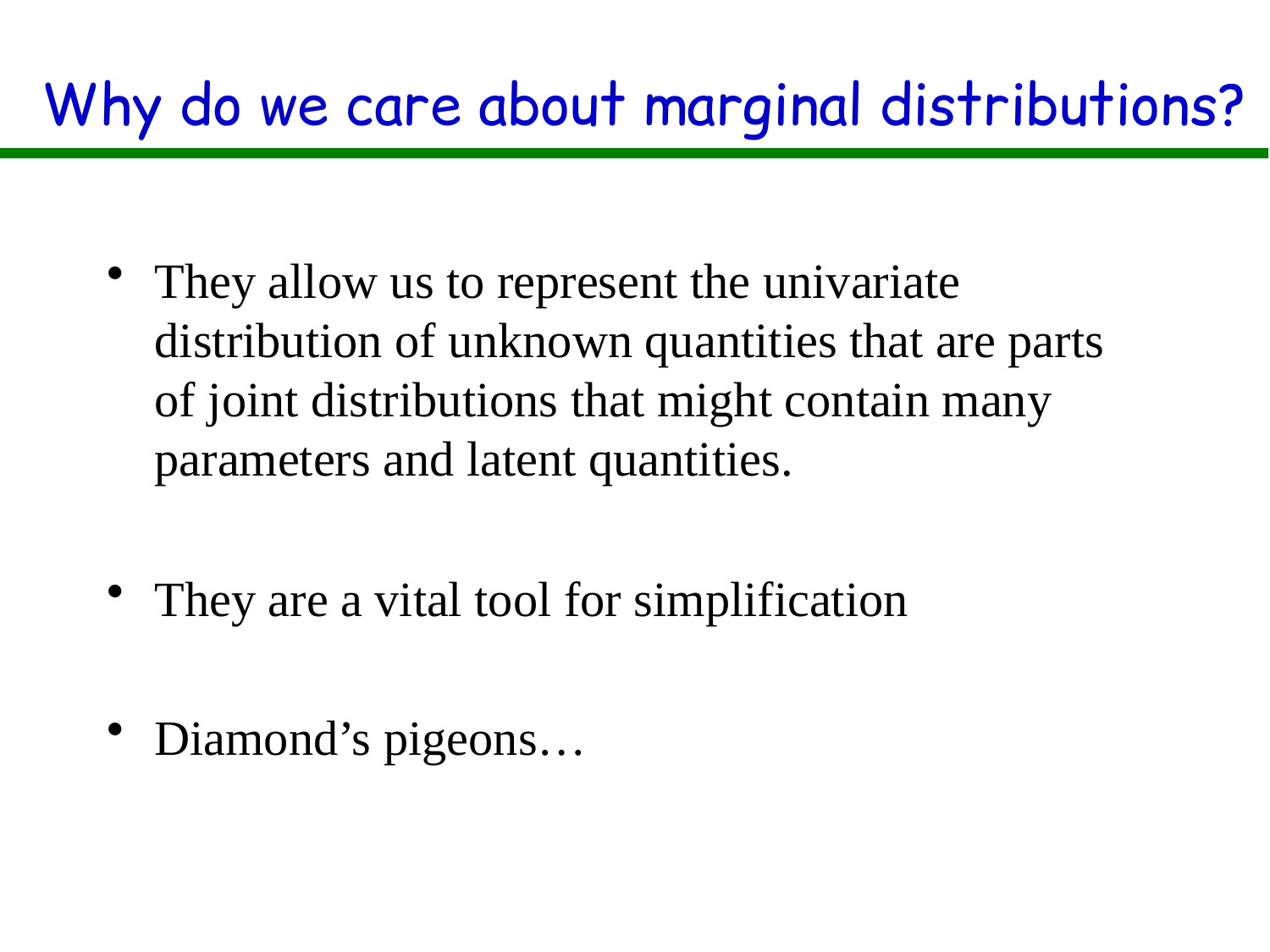

# Why do we care about marginal distributions?
They allow us to represent the univariate distribution of unknown quantities that are parts of joint distributions that might contain many parameters and latent quantities.

They are a vital tool for simplification

Diamond’s pigeons…